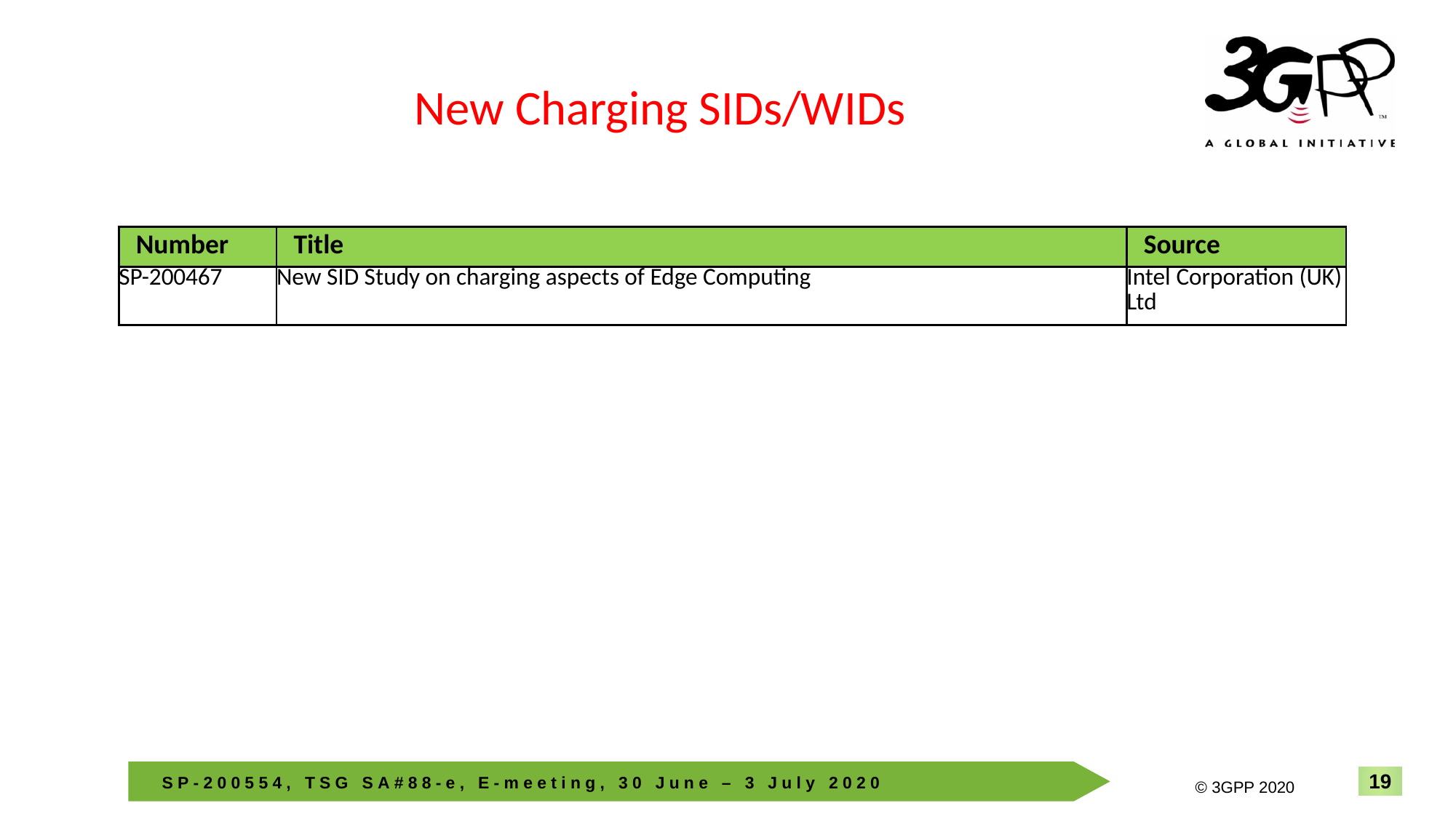

New Charging SIDs/WIDs
| Number | Title | Source |
| --- | --- | --- |
| SP-200467 | New SID Study on charging aspects of Edge Computing | Intel Corporation (UK) Ltd |